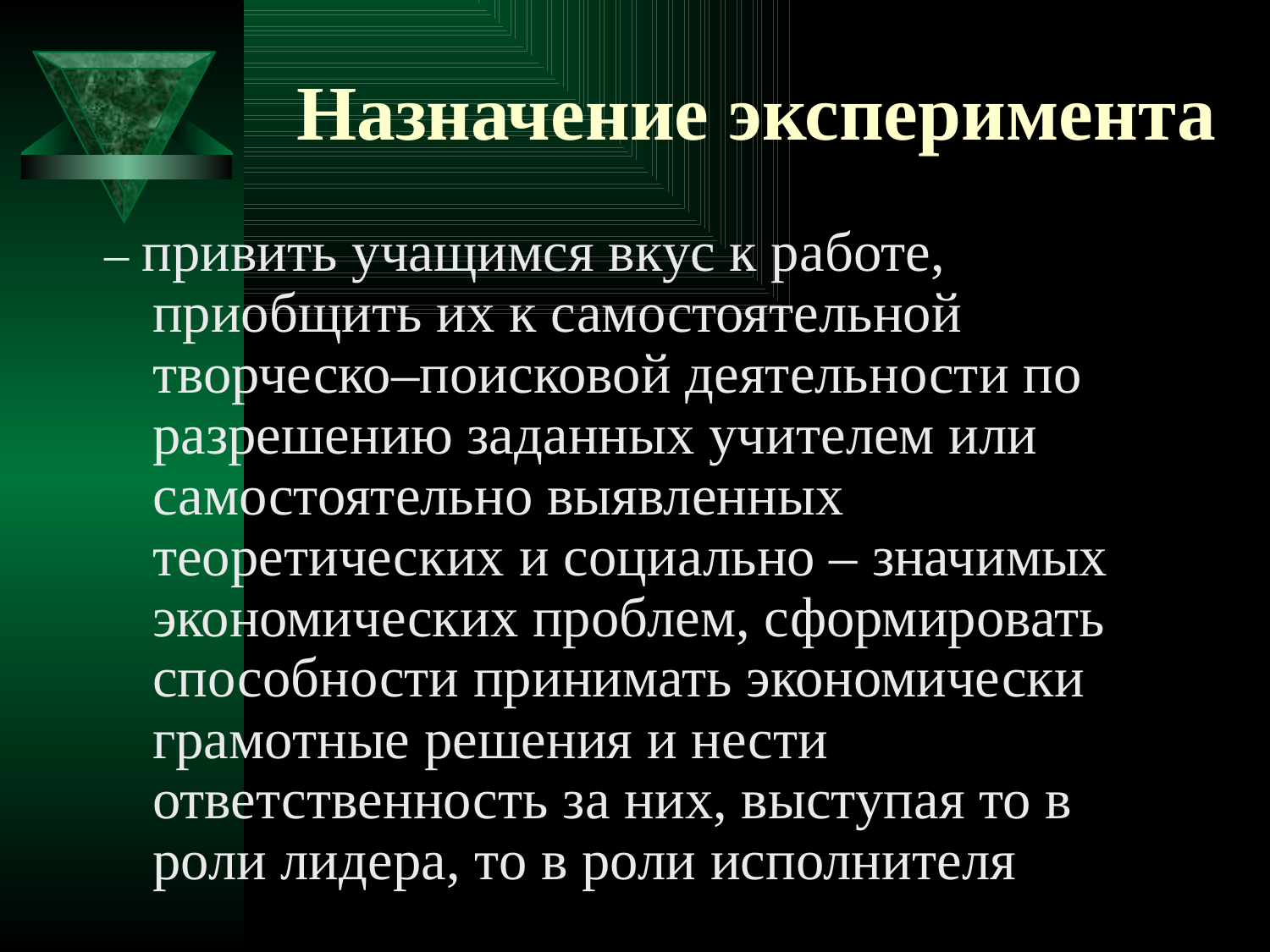

# Назначение эксперимента
– привить учащимся вкус к работе, приобщить их к самостоятельной творческо–поисковой деятельности по разрешению заданных учителем или самостоятельно выявленных теоретических и социально – значимых экономических проблем, сформировать способности принимать экономически грамотные решения и нести ответственность за них, выступая то в роли лидера, то в роли исполнителя